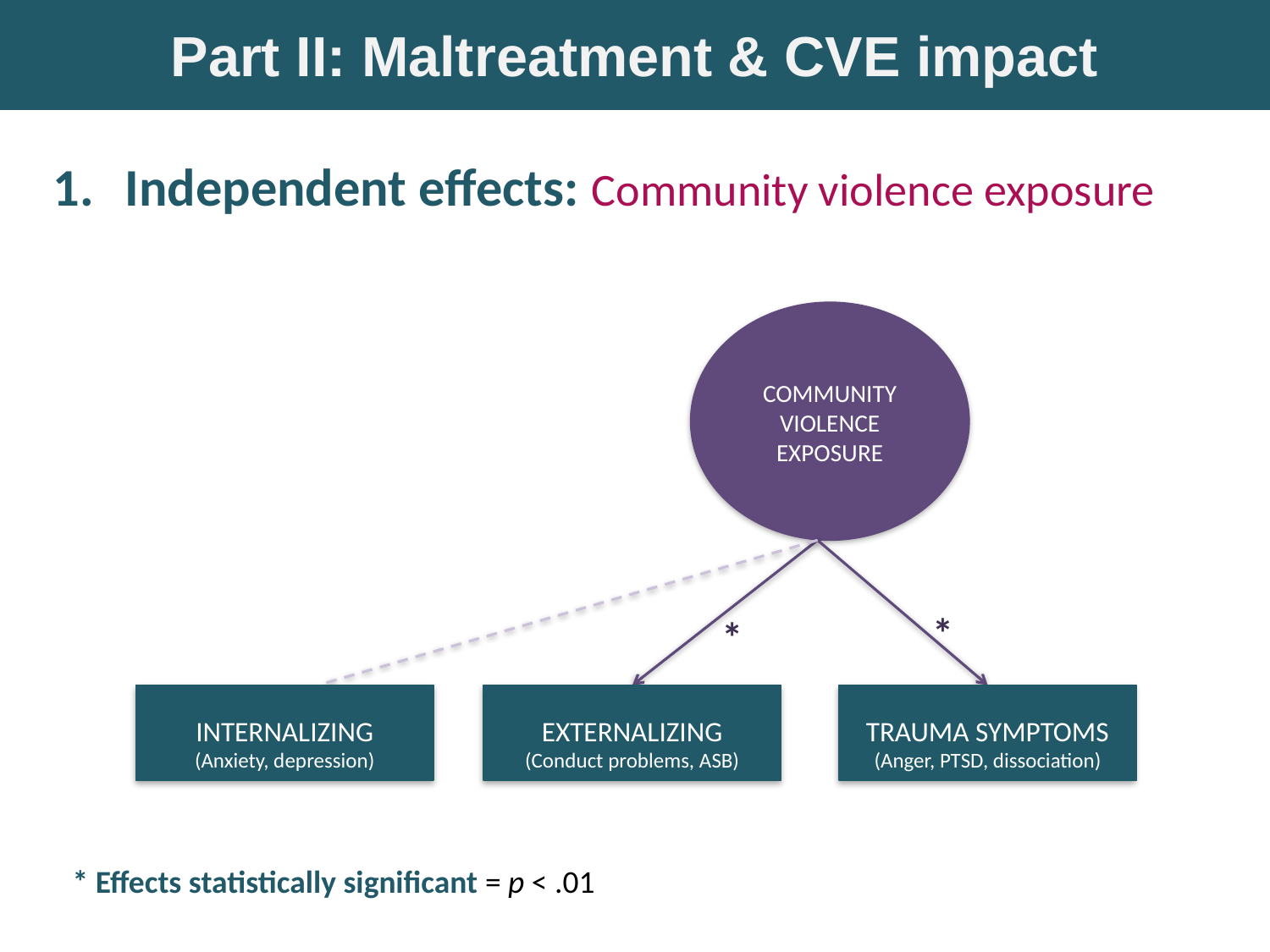

Part II: Maltreatment & CVE impact
Independent effects: Community violence exposure
COMMUNITY VIOLENCE EXPOSURE
*
*

INTERNALIZING
(Anxiety, depression)

EXTERNALIZING
(Conduct problems, ASB)

TRAUMA SYMPTOMS
(Anger, PTSD, dissociation)
* Effects statistically significant = p < .01